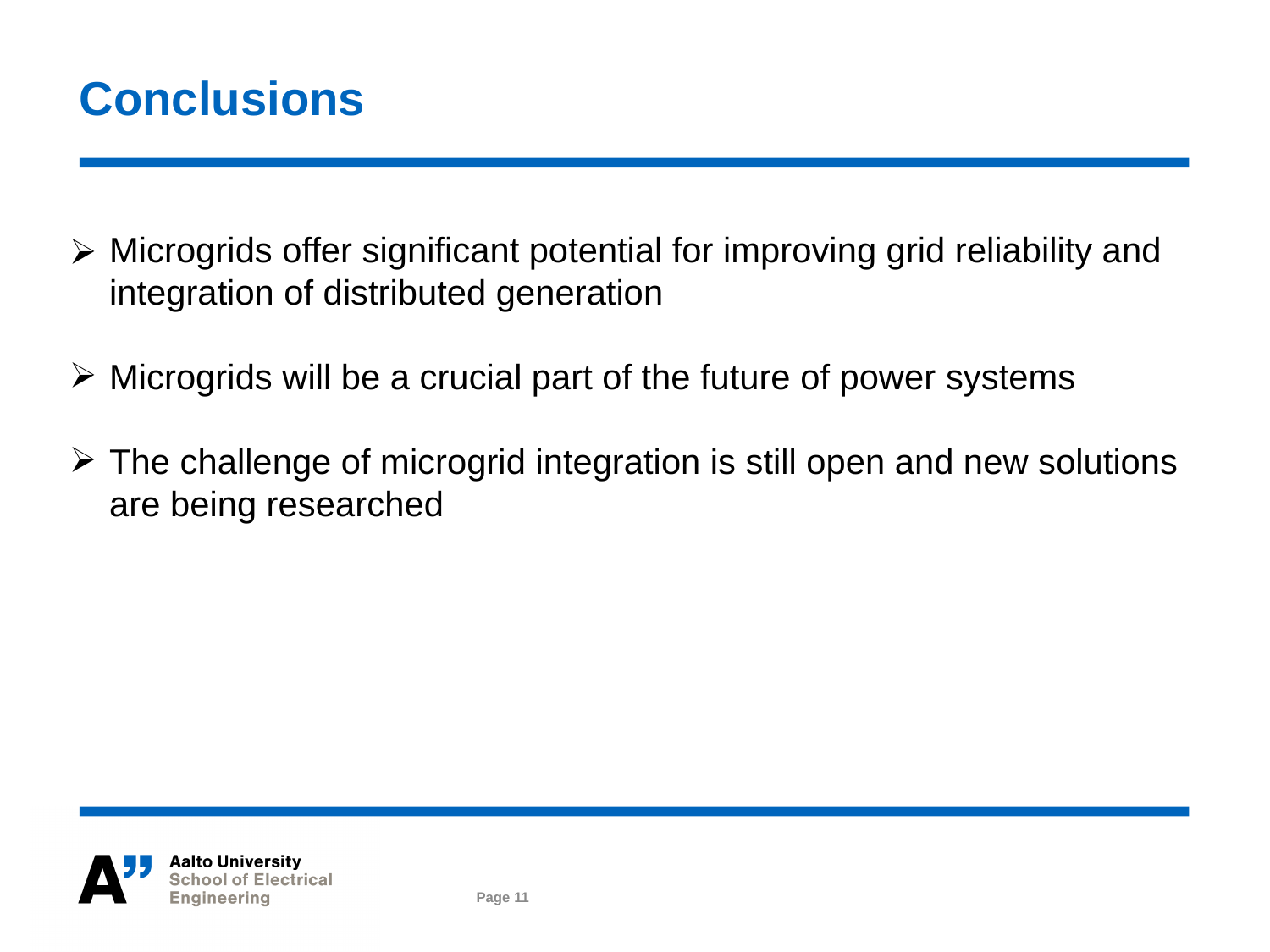

# Conclusions

Microgrids offer significant potential for improving grid reliability and integration of distributed generation

Microgrids will be a crucial part of the future of power systems

The challenge of microgrid integration is still open and new solutions are being researched

Page 11